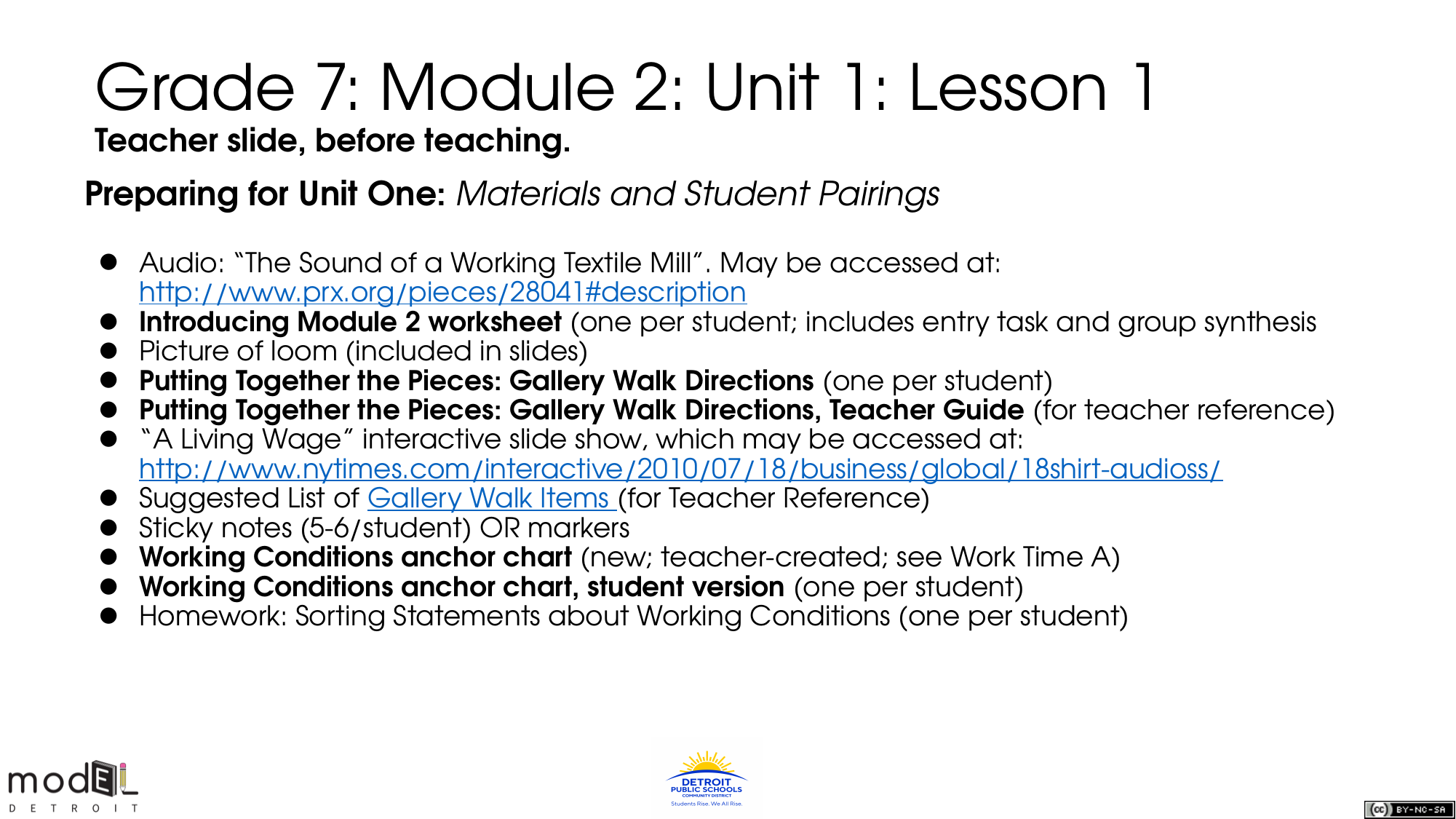

Grade 7: Module 2: Unit 1: Lesson 1
Teacher slide, before teaching.
Preparing for Unit One: Materials and Student Pairings

Audio: “The Sound of a Working Textile Mill”. May be accessed at: http://www.prx.org/pieces/28041#description
Introducing Module 2 worksheet (one per student; includes entry task and group synthesis
Picture of loom (included in slides)
Putting Together the Pieces: Gallery Walk Directions (one per student)
Putting Together the Pieces: Gallery Walk Directions, Teacher Guide (for teacher reference)
“A Living Wage” interactive slide show, which may be accessed at: http://www.nytimes.com/interactive/2010/07/18/business/global/18shirt-audioss/
Suggested List of Gallery Walk Items (for Teacher Reference)
Sticky notes (5-6/student) OR markers
Working Conditions anchor chart (new; teacher-created; see Work Time A)
Working Conditions anchor chart, student version (one per student)
Homework: Sorting Statements about Working Conditions (one per student)